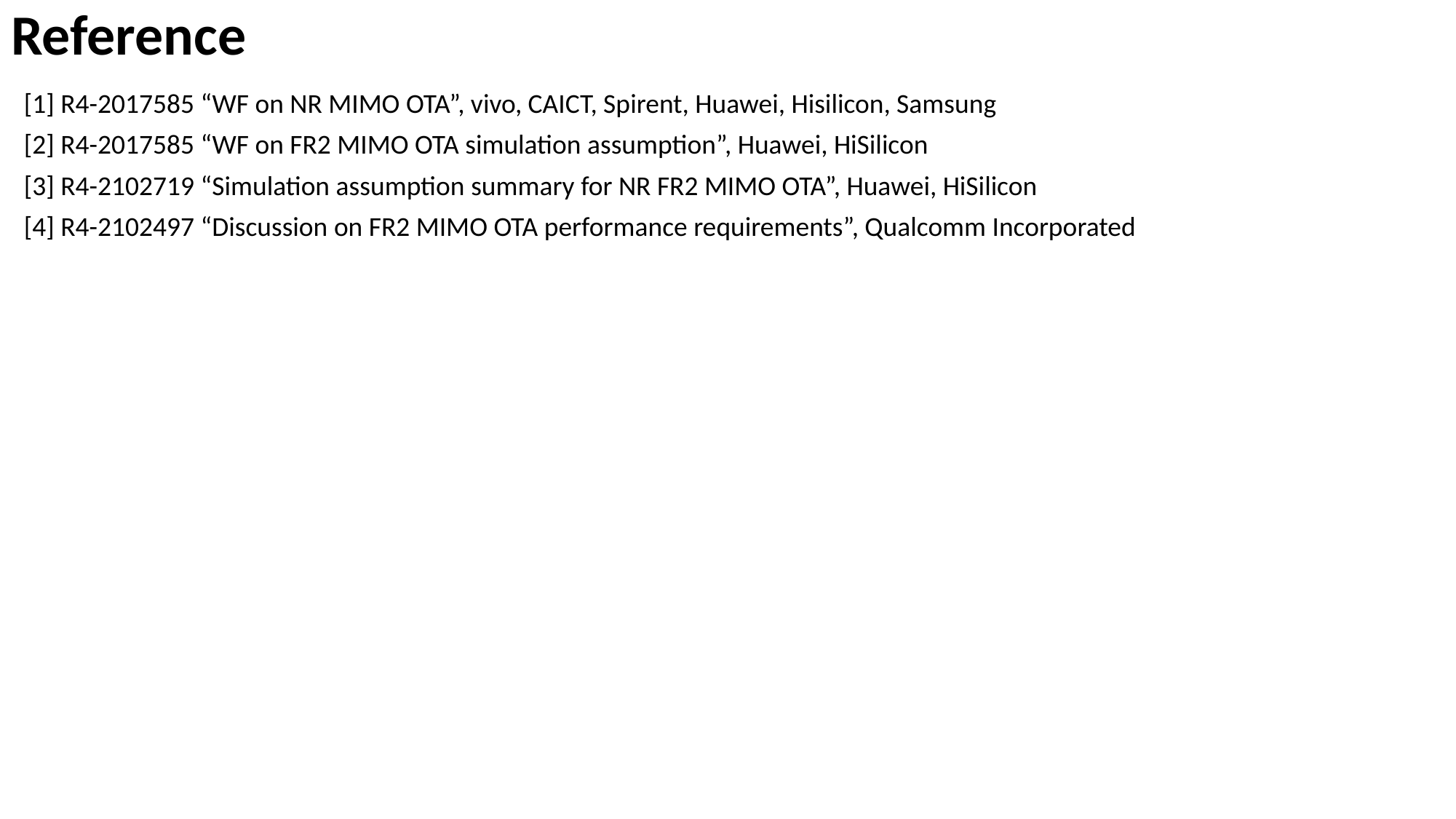

Reference
[1] R4-2017585 “WF on NR MIMO OTA”, vivo, CAICT, Spirent, Huawei, Hisilicon, Samsung
[2] R4-2017585 “WF on FR2 MIMO OTA simulation assumption”, Huawei, HiSilicon
[3] R4-2102719 “Simulation assumption summary for NR FR2 MIMO OTA”, Huawei, HiSilicon
[4] R4-2102497 “Discussion on FR2 MIMO OTA performance requirements”, Qualcomm Incorporated